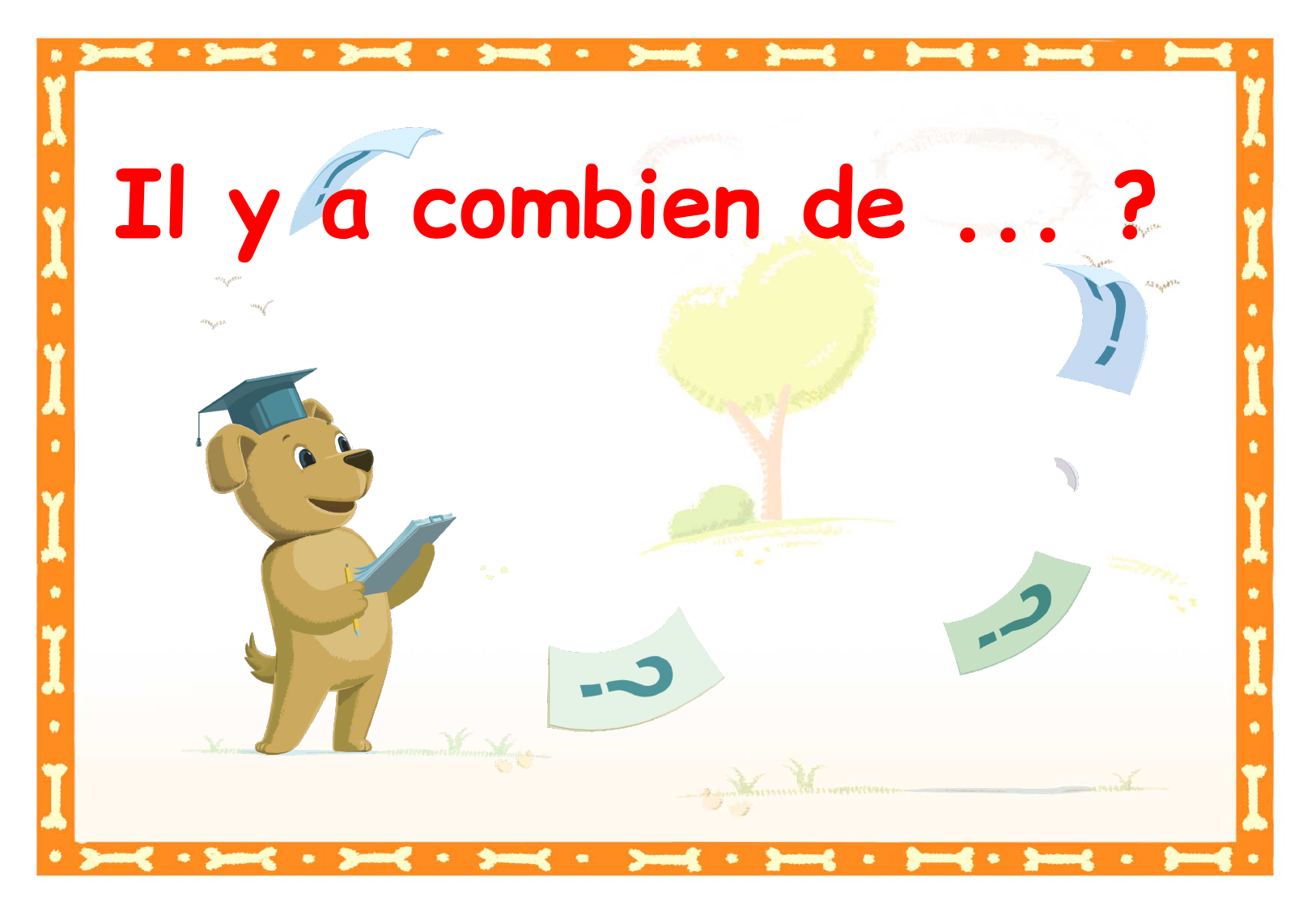

# Il y a combien de ... ?